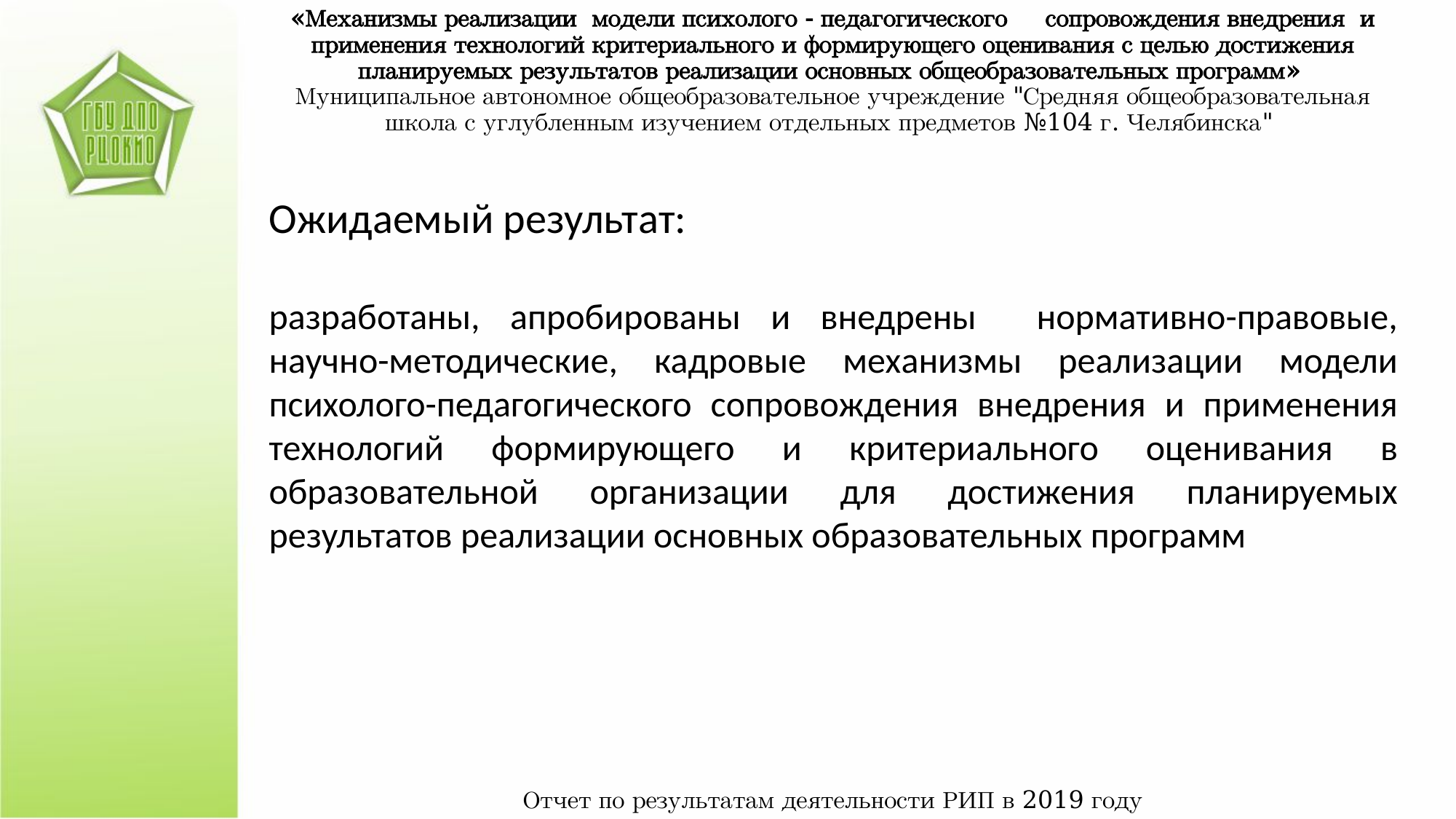

«Механизмы реализации  модели психолого - педагогического     сопровождения внедрения  и применения технологий критериального и формирующего оценивания с целью достижения планируемых результатов реализации основных общеобразовательных программ»
Муниципальное автономное общеобразовательное учреждение "Средняя общеобразовательная школа с углубленным изучением отдельных предметов №104 г. Челябинска"

Ожидаемый результат:

разработаны, апробированы и внедрены  нормативно-правовые, научно-методические, кадровые механизмы реализации модели психолого-педагогического сопровождения внедрения и применения технологий формирующего и критериального оценивания в образовательной организации для достижения планируемых результатов реализации основных образовательных программ

Отчет по результатам деятельности РИП в 2019 году